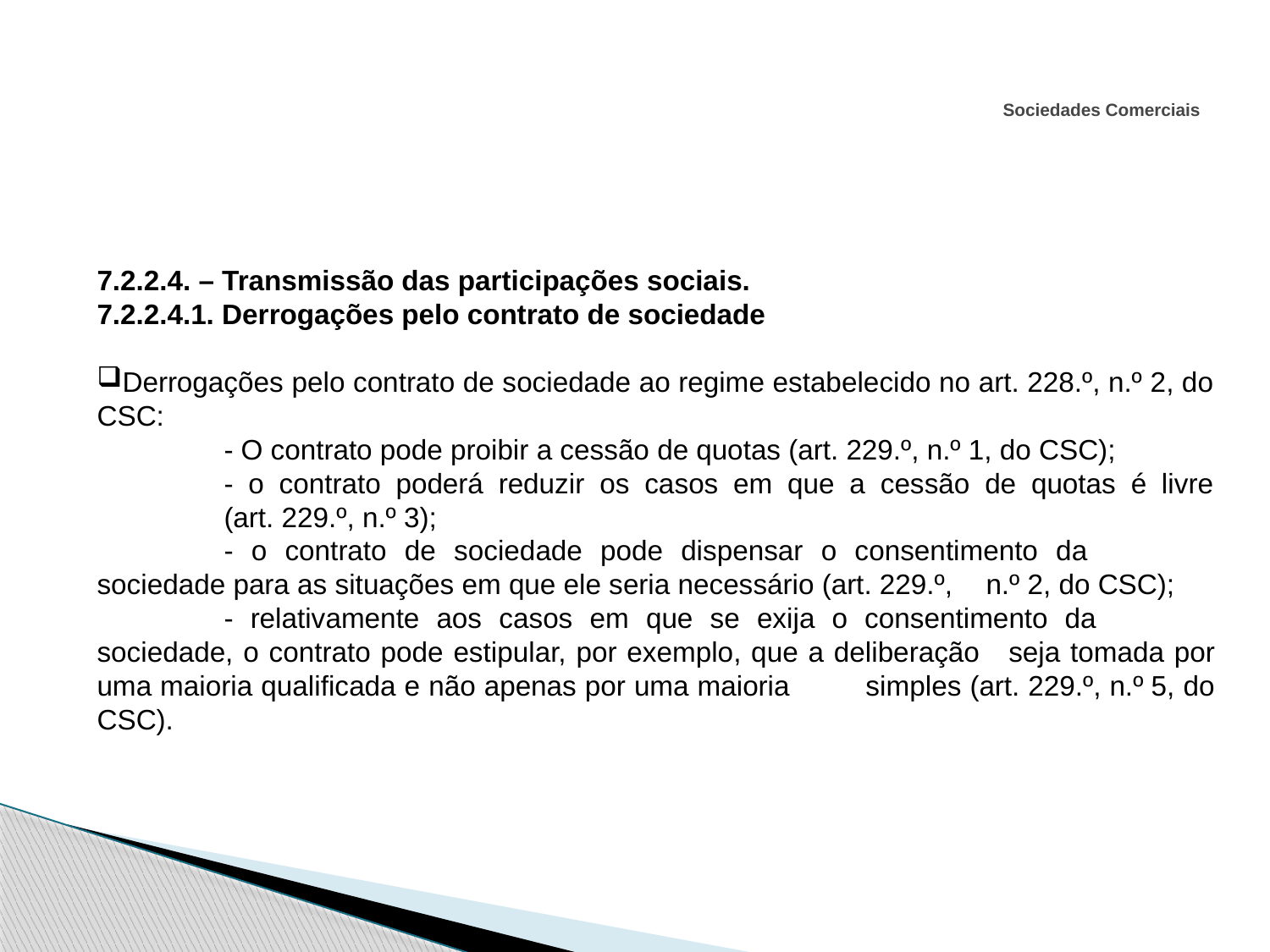

# Sociedades Comerciais

7.2.2.4. – Transmissão das participações sociais.
7.2.2.4.1. Derrogações pelo contrato de sociedade

Derrogações pelo contrato de sociedade ao regime estabelecido no art. 228.º, n.º 2, do CSC:
	- O contrato pode proibir a cessão de quotas (art. 229.º, n.º 1, do CSC);
	- o contrato poderá reduzir os casos em que a cessão de quotas é livre 	(art. 229.º, n.º 3);
	- o contrato de sociedade pode dispensar o consentimento da 	sociedade para as situações em que ele seria necessário (art. 229.º, 	n.º 2, do CSC);
	- relativamente aos casos em que se exija o consentimento da 	sociedade, o contrato pode estipular, por exemplo, que a deliberação 	seja tomada por uma maioria qualificada e não apenas por uma maioria 	simples (art. 229.º, n.º 5, do CSC).